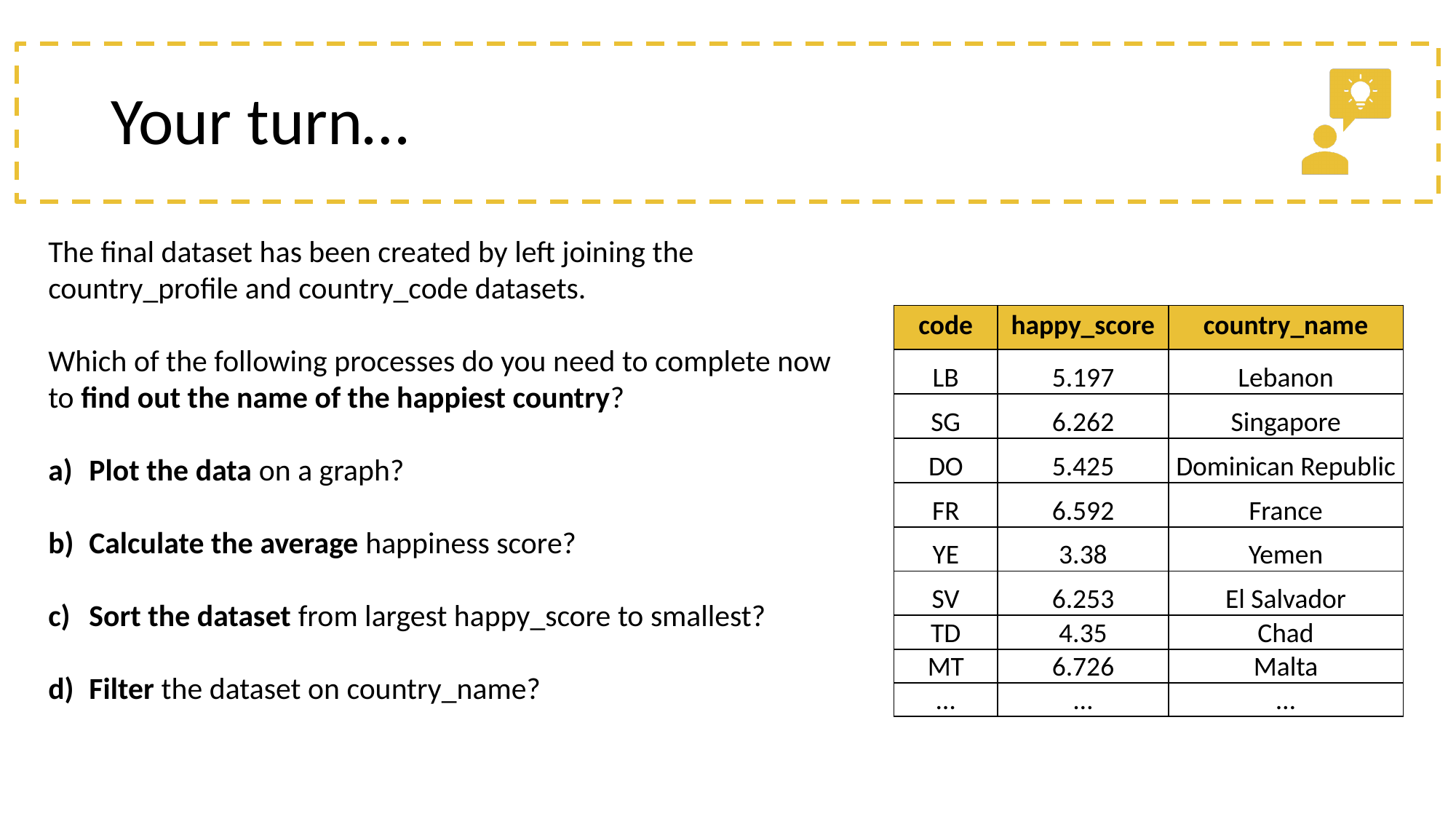

# Your turn…
The final dataset has been created by left joining the country_profile and country_code datasets.

Which of the following processes do you need to complete now to find out the name of the happiest country?

Plot the data on a graph?

Calculate the average happiness score?

Sort the dataset from largest happy_score to smallest?

Filter the dataset on country_name?

| code | happy\_score | country\_name |
| --- | --- | --- |
| LB | 5.197 | Lebanon |
| SG | 6.262 | Singapore |
| DO | 5.425 | Dominican Republic |
| FR | 6.592 | France |
| YE | 3.38 | Yemen |
| SV | 6.253 | El Salvador |
| TD | 4.35 | Chad |
| MT | 6.726 | Malta |
| … | … | … |